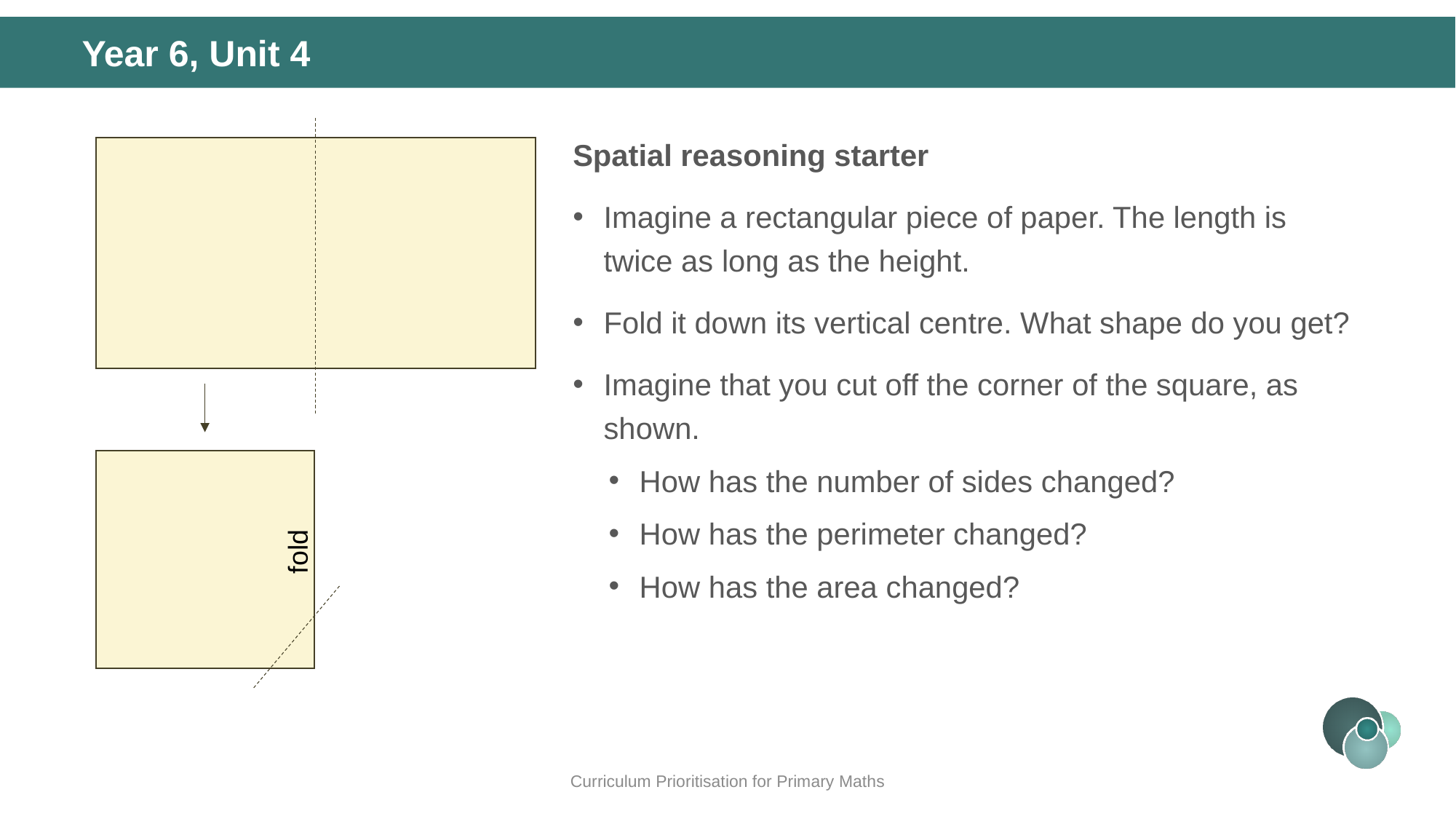

# Year 6, Unit 4
Spatial reasoning starter
Imagine a rectangular piece of paper. The length is twice as long as the height.
Fold it down its vertical centre. What shape do you get?
Imagine that you cut off the corner of the square, as shown.
How has the number of sides changed?
How has the perimeter changed?
How has the area changed?

fold
Curriculum Prioritisation for Primary Maths